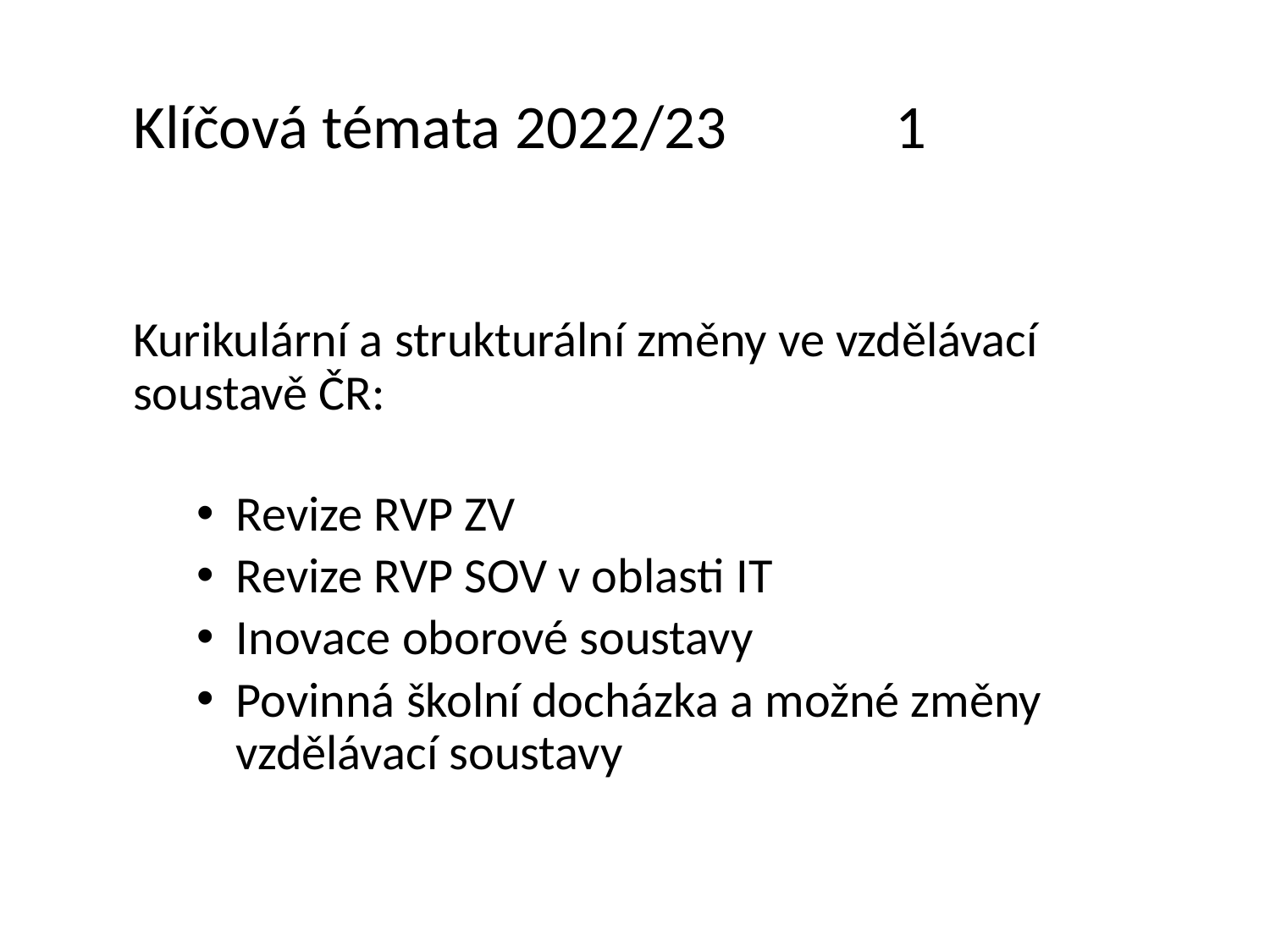

# Klíčová témata 2022/23		1
Kurikulární a strukturální změny ve vzdělávací soustavě ČR:
Revize RVP ZV
Revize RVP SOV v oblasti IT
Inovace oborové soustavy
Povinná školní docházka a možné změny vzdělávací soustavy